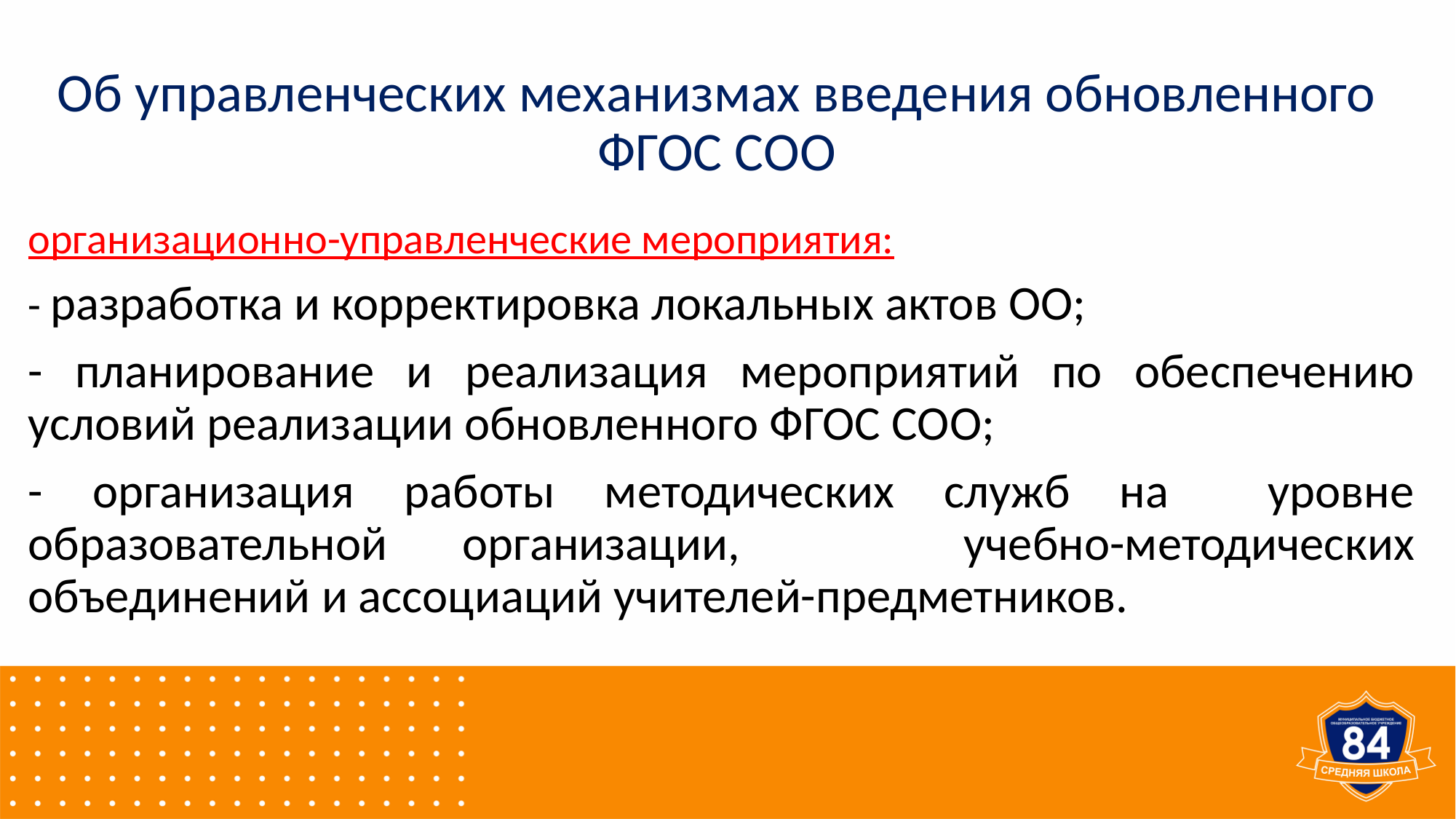

# Об управленческих механизмах введения обновленного ФГОС СОО
организационно-управленческие мероприятия:
- разработка и корректировка локальных актов ОО;
- планирование и реализация мероприятий по обеспечению условий реализации обновленного ФГОС СОО;
- организация работы методических служб на  уровне образовательной организации,   учебно-методических объединений и ассоциаций учителей-предметников.